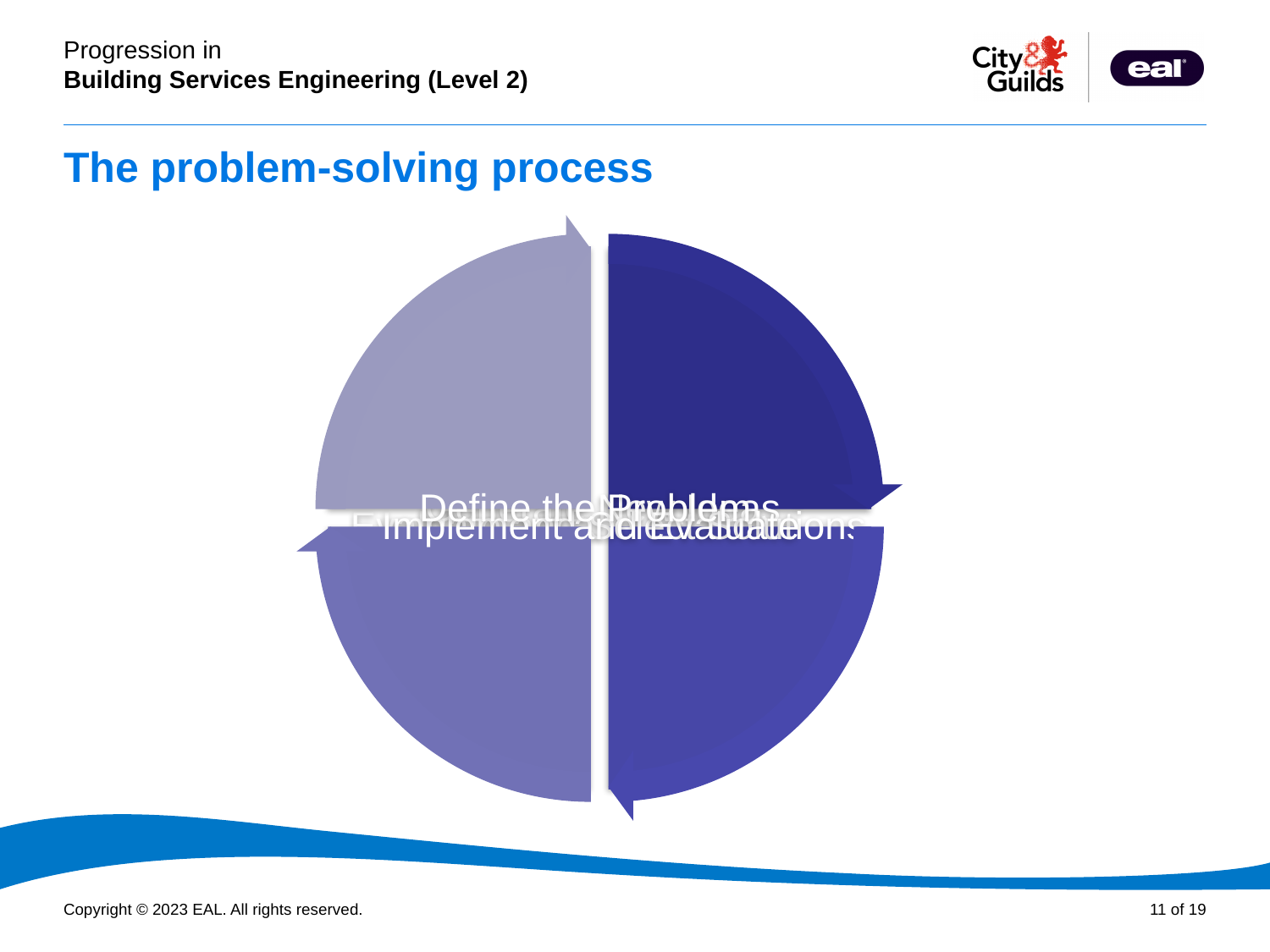

# The problem-solving process
Generate New Ideas
Evaluate and Select Solutions
Implement and Evaluate
Define the Problem